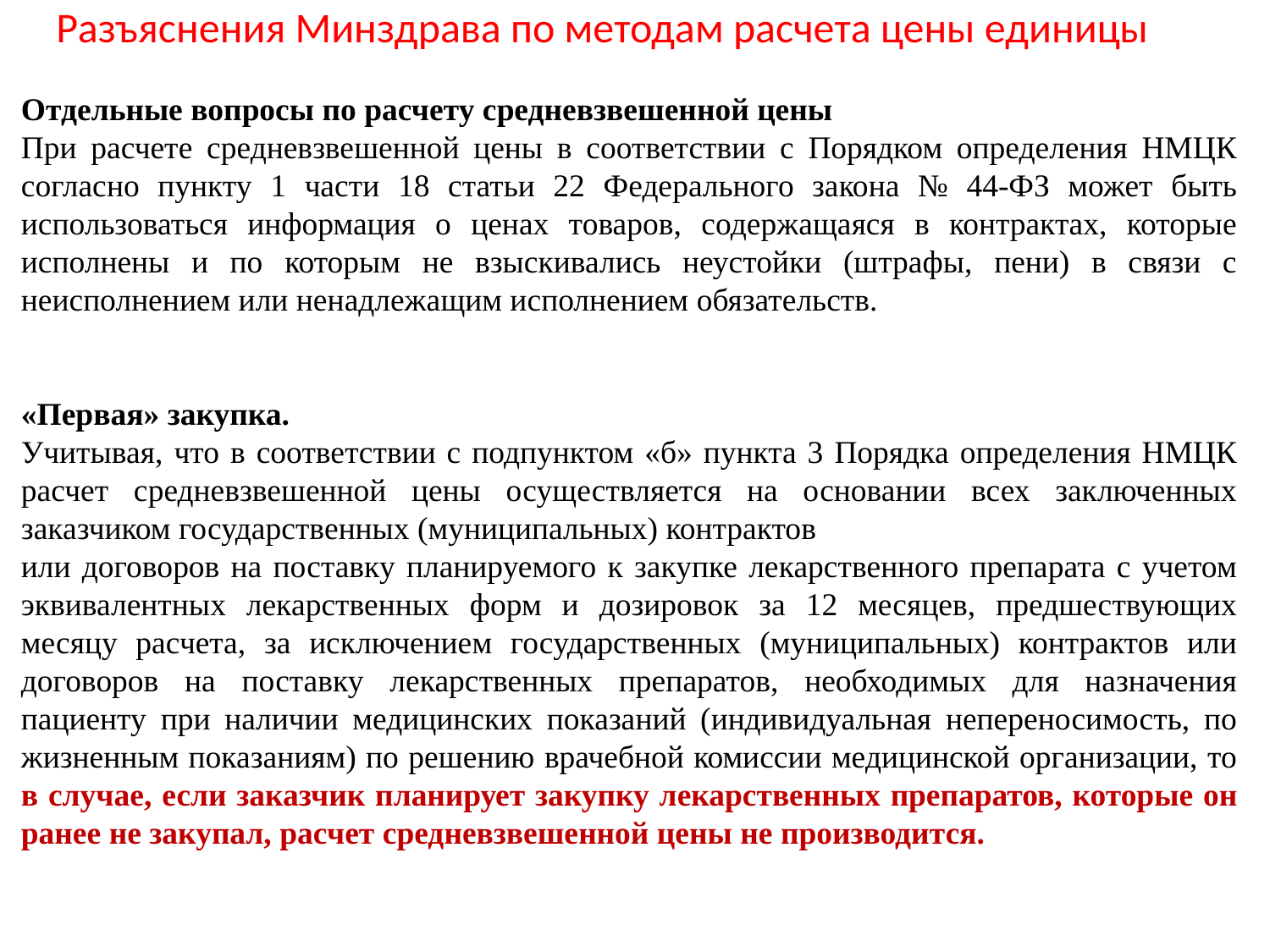

# Разъяснения Минздрава по методам расчета цены единицы

Отдельные вопросы по расчету средневзвешенной цены
При расчете средневзвешенной цены в соответствии с Порядком определения НМЦК согласно пункту 1 части 18 статьи 22 Федерального закона № 44-ФЗ может быть использоваться информация о ценах товаров, содержащаяся в контрактах, которые исполнены и по которым не взыскивались неустойки (штрафы, пени) в связи с неисполнением или ненадлежащим исполнением обязательств.

«Первая» закупка.
Учитывая, что в соответствии с подпунктом «б» пункта 3 Порядка определения НМЦК расчет средневзвешенной цены осуществляется на основании всех заключенных заказчиком государственных (муниципальных) контрактов
или договоров на поставку планируемого к закупке лекарственного препарата с учетом эквивалентных лекарственных форм и дозировок за 12 месяцев, предшествующих месяцу расчета, за исключением государственных (муниципальных) контрактов или договоров на поставку лекарственных препаратов, необходимых для назначения пациенту при наличии медицинских показаний (индивидуальная непереносимость, по жизненным показаниям) по решению врачебной комиссии медицинской организации, то в случае, если заказчик планирует закупку лекарственных препаратов, которые он ранее не закупал, расчет средневзвешенной цены не производится.